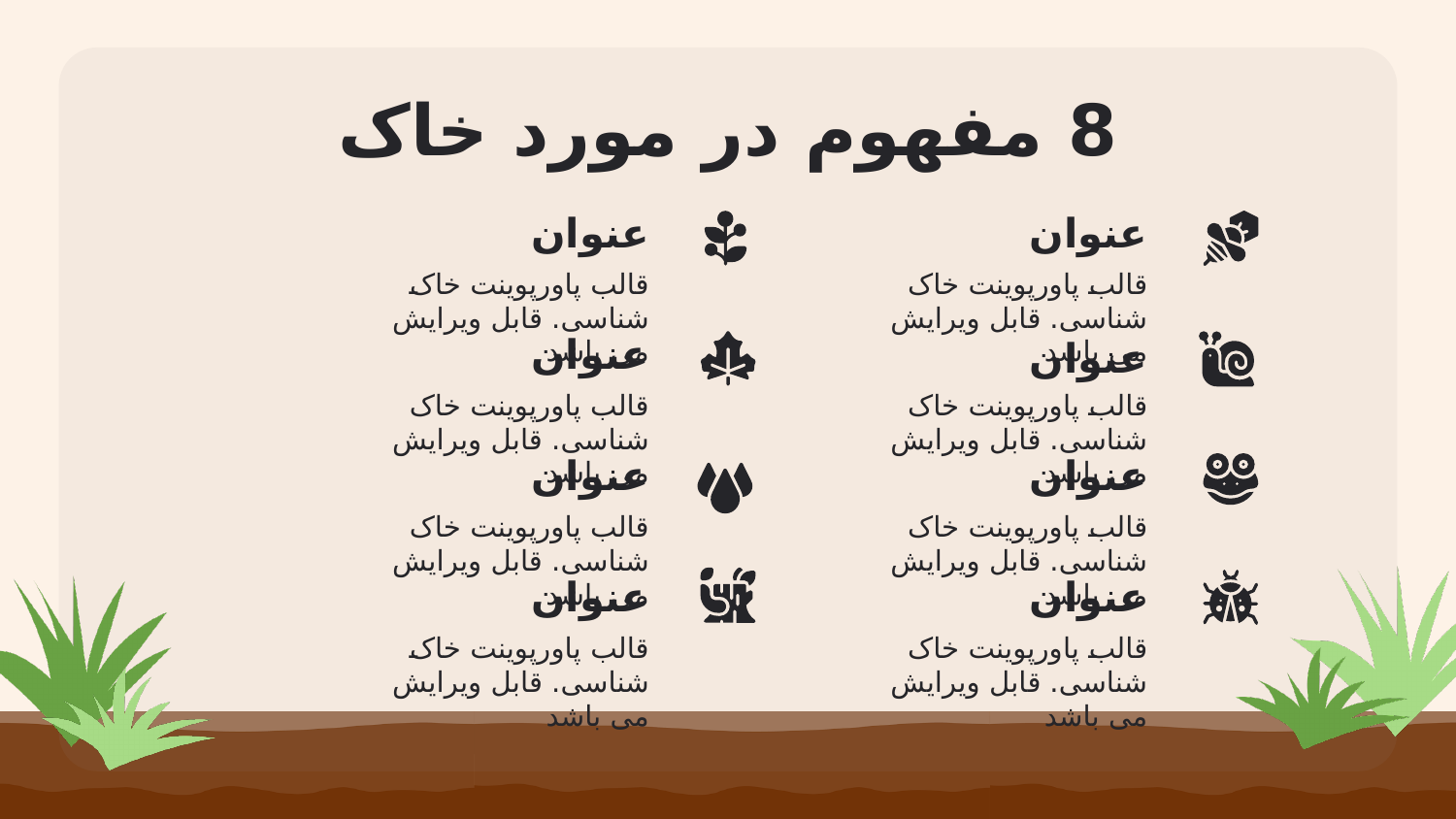

# 8 مفهوم در مورد خاک
عنوان
عنوان

قالب پاورپوینت خاک شناسی. قابل ویرایش می باشد
قالب پاورپوینت خاک شناسی. قابل ویرایش می باشد
عنوان

عنوان
قالب پاورپوینت خاک شناسی. قابل ویرایش می باشد
قالب پاورپوینت خاک شناسی. قابل ویرایش می باشد
عنوان
عنوان

قالب پاورپوینت خاک شناسی. قابل ویرایش می باشد
قالب پاورپوینت خاک شناسی. قابل ویرایش می باشد

عنوان

عنوان
قالب پاورپوینت خاک شناسی. قابل ویرایش می باشد
قالب پاورپوینت خاک شناسی. قابل ویرایش می باشد